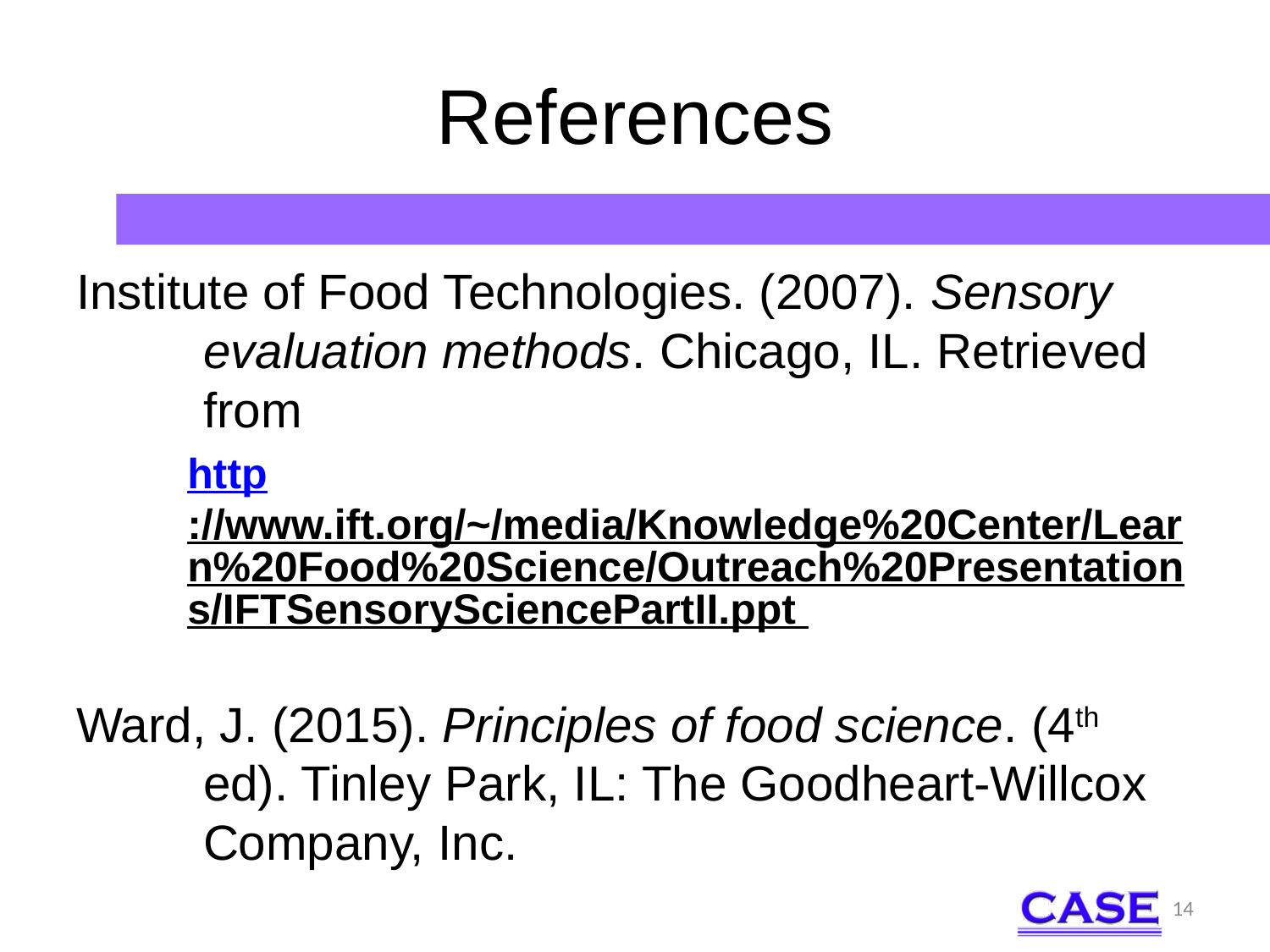

# References
Institute of Food Technologies. (2007). Sensory  	evaluation methods. Chicago, IL. Retrieved 	from
http://www.ift.org/~/media/Knowledge%20Center/Learn%20Food%20Science/Outreach%20Presentations/IFTSensorySciencePartII.ppt
Ward, J. (2015). Principles of food science. (4th 	ed). Tinley Park, IL: The Goodheart-Willcox 	Company, Inc.
14